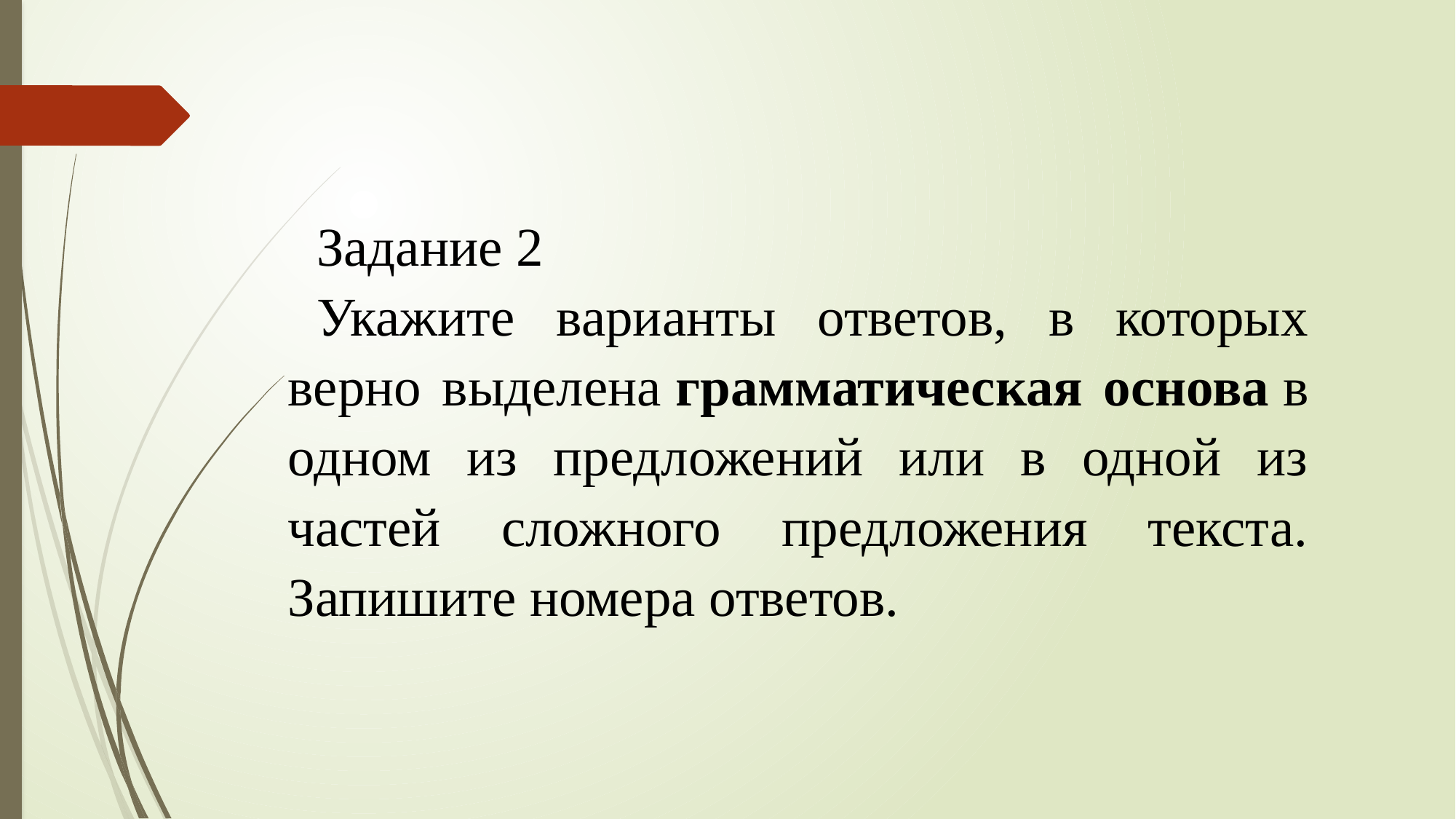

Задание 2
Укажите варианты ответов, в которых верно выделена грамматическая основа в одном из предложений или в одной из частей сложного предложения текста. Запишите номера ответов.